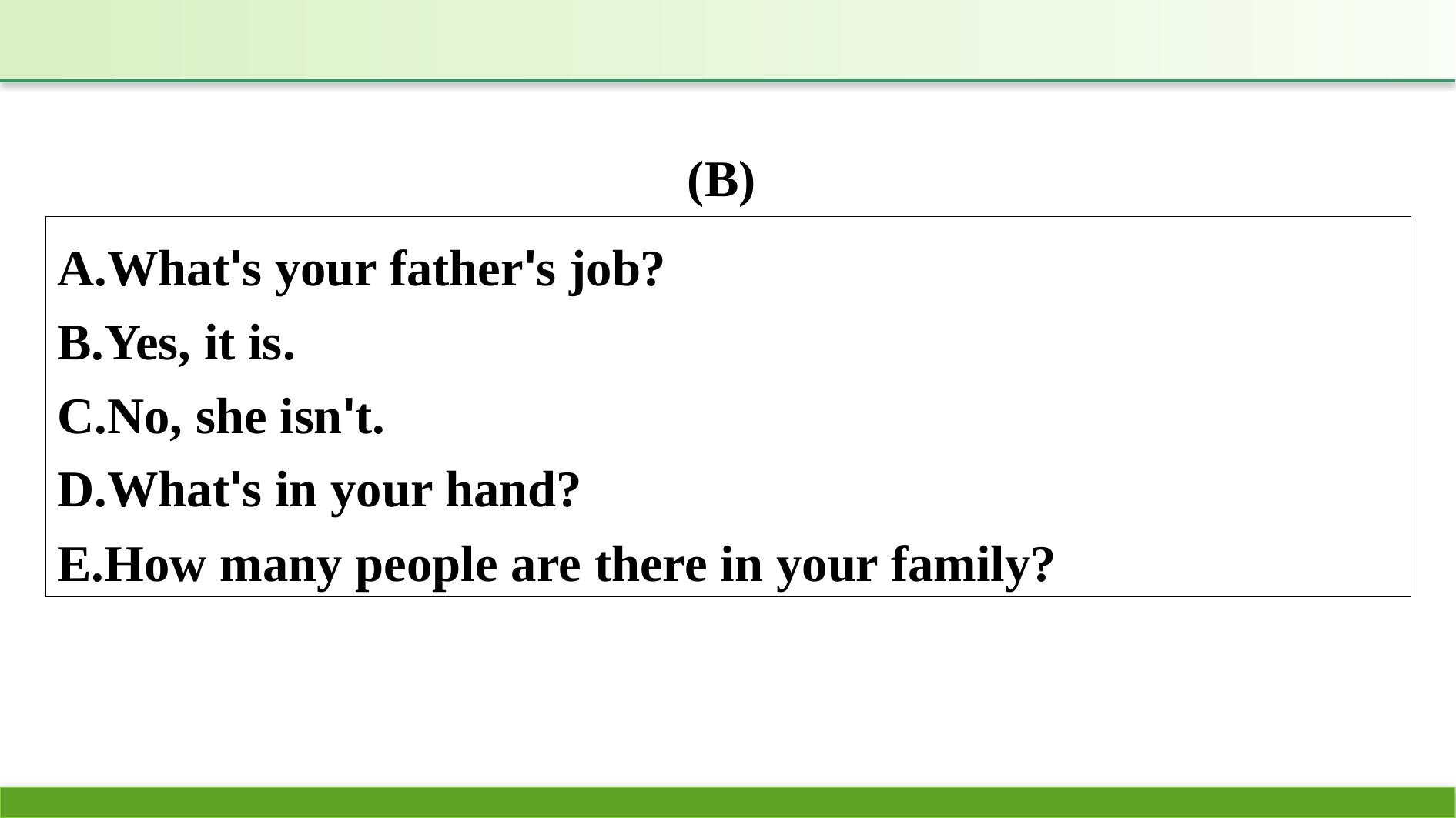

(B)
A.What's your father's job?
B.Yes, it is.
C.No, she isn't.
D.What's in your hand?
E.How many people are there in your family?